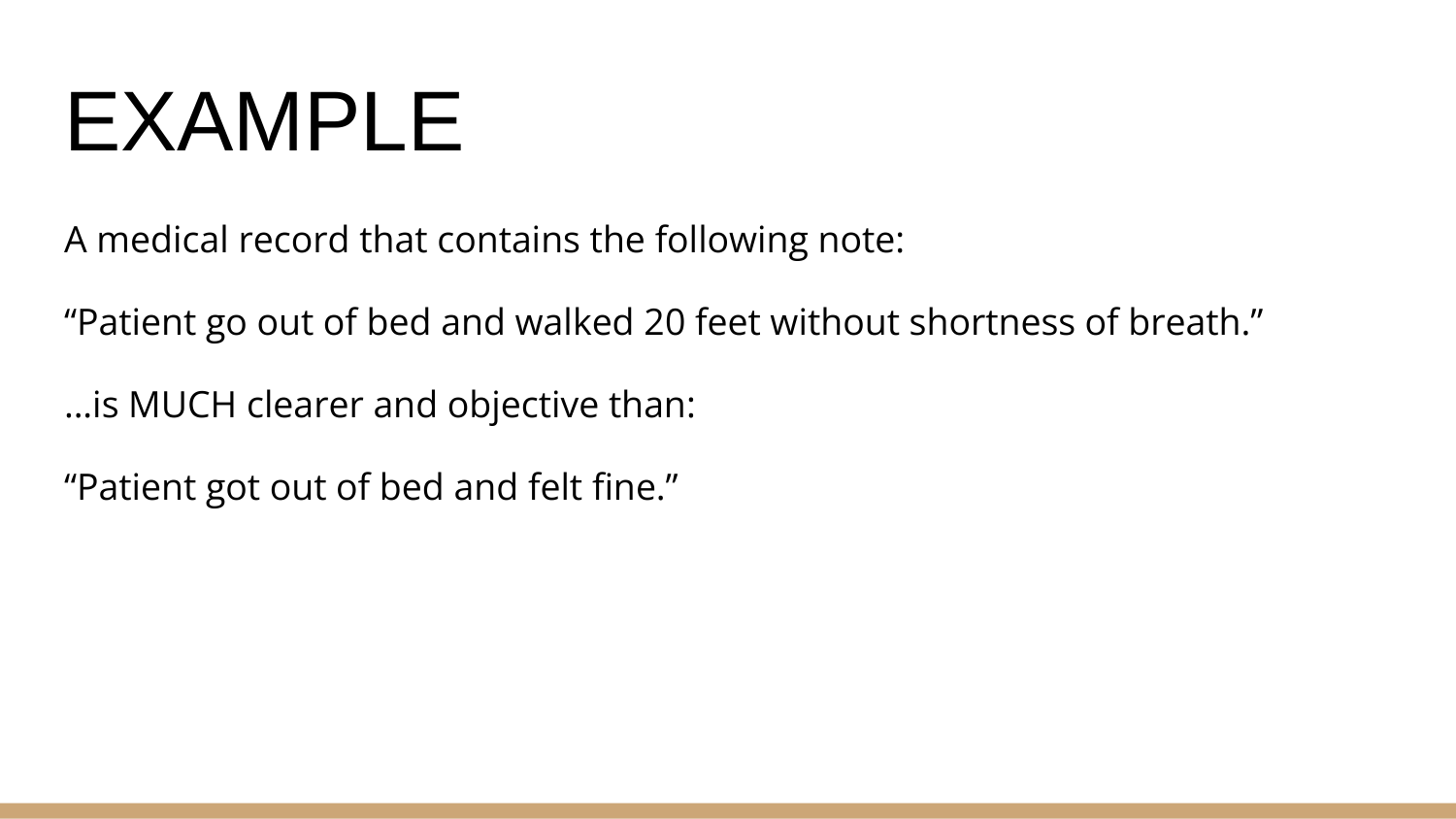

# EXAMPLE
A medical record that contains the following note:
“Patient go out of bed and walked 20 feet without shortness of breath.”
...is MUCH clearer and objective than:
“Patient got out of bed and felt fine.”